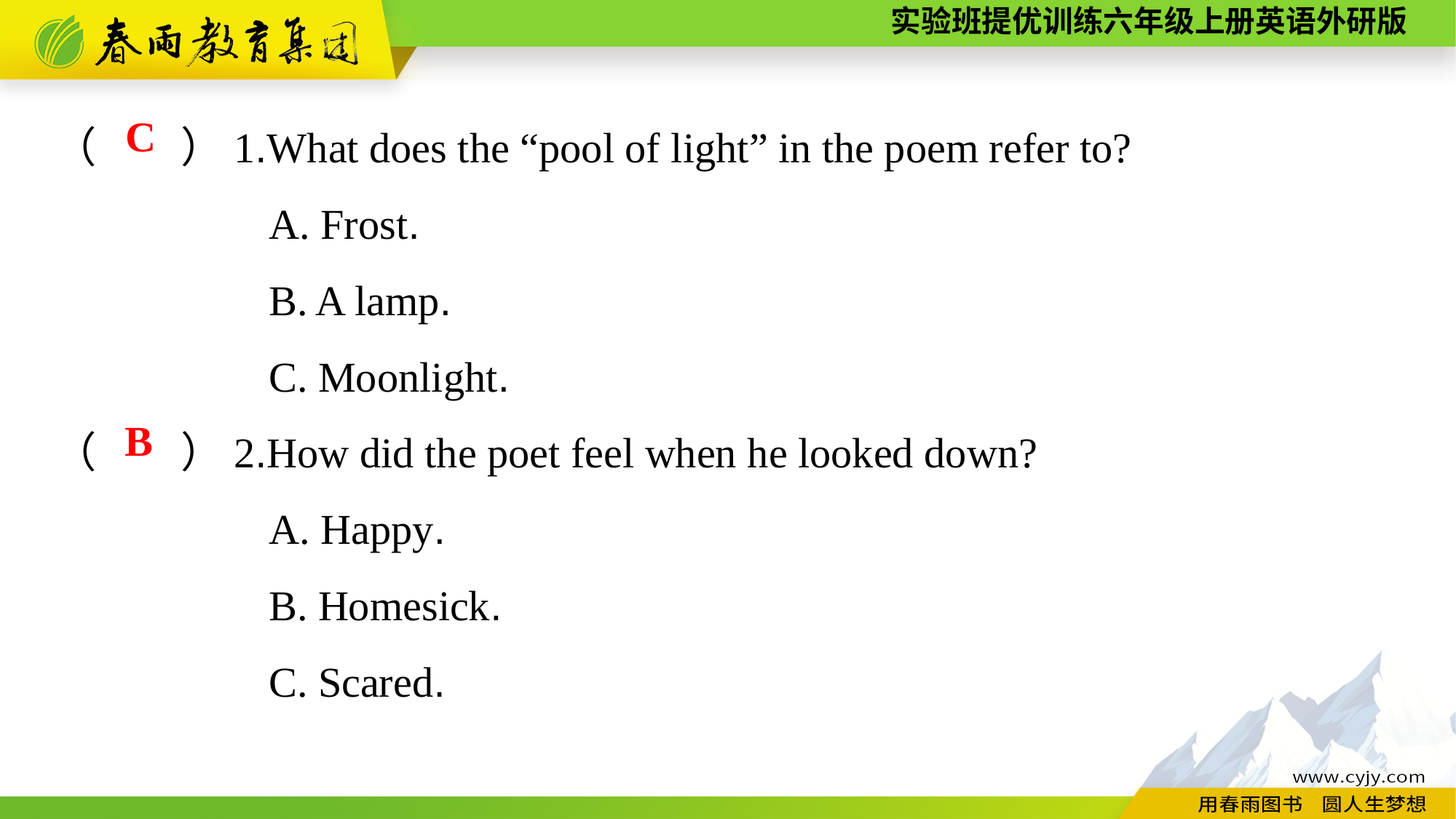

（　　）1.What does the “pool of light” in the poem refer to?
A. Frost.
B. A lamp.
C. Moonlight.
（　　）2.How did the poet feel when he looked down?
A. Happy.
B. Homesick.
C. Scared.
C
B